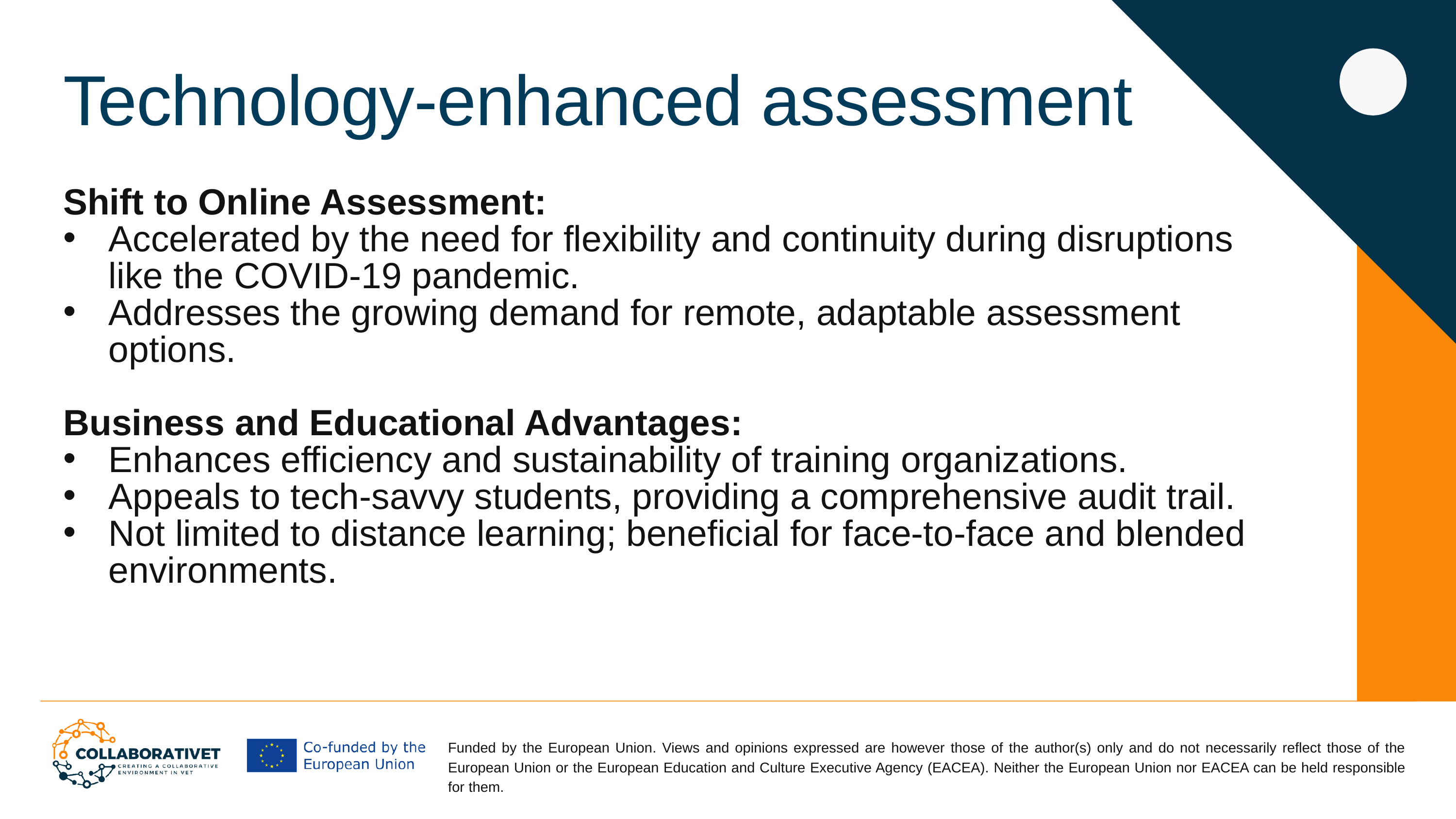

Technology-enhanced assessment
Shift to Online Assessment:
Accelerated by the need for flexibility and continuity during disruptions like the COVID-19 pandemic.
Addresses the growing demand for remote, adaptable assessment options.

Business and Educational Advantages:
Enhances efficiency and sustainability of training organizations.
Appeals to tech-savvy students, providing a comprehensive audit trail.
Not limited to distance learning; beneficial for face-to-face and blended environments.

Funded by the European Union. Views and opinions expressed are however those of the author(s) only and do not necessarily reflect those of the European Union or the European Education and Culture Executive Agency (EACEA). Neither the European Union nor EACEA can be held responsible for them.